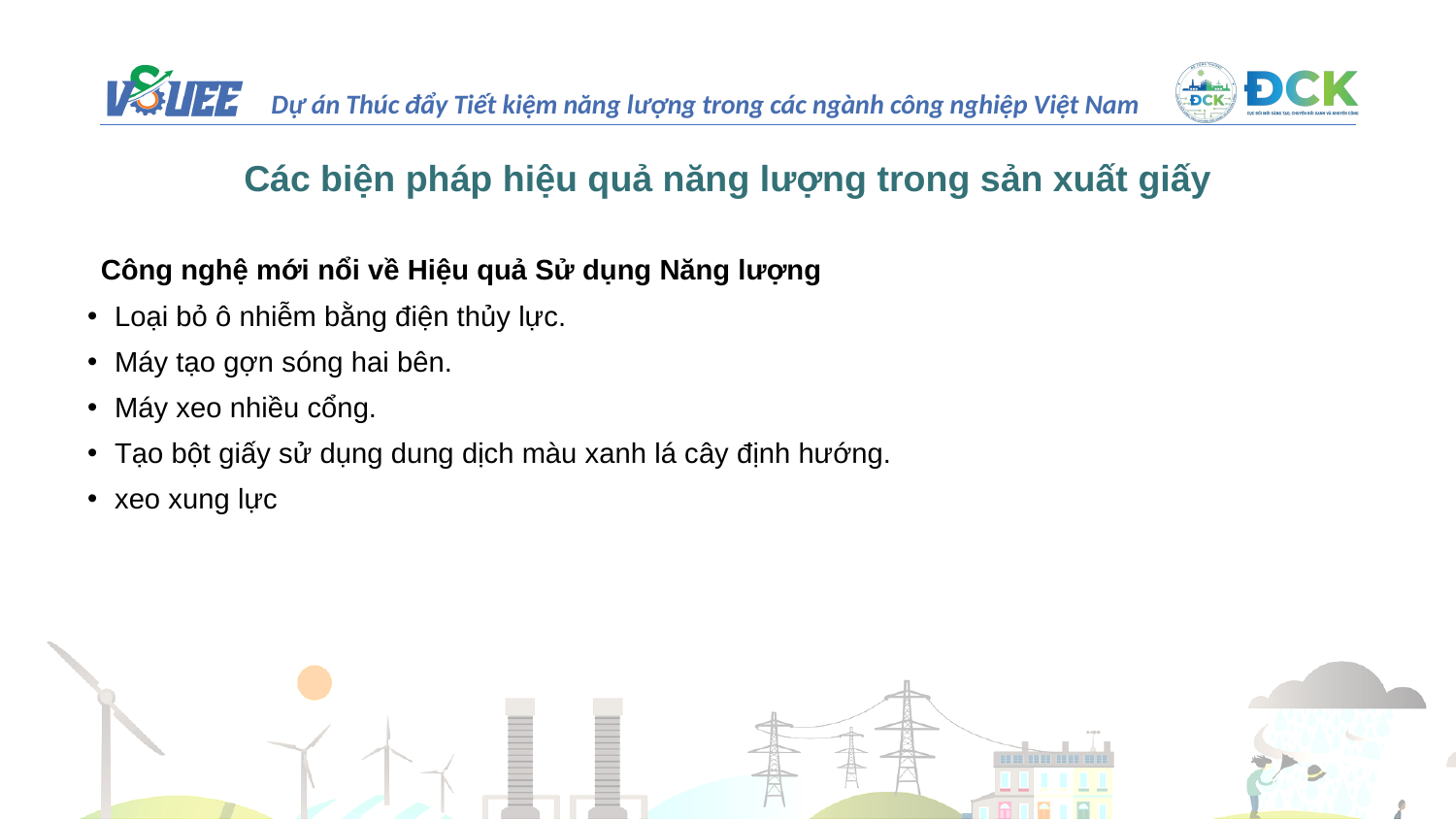

# Các biện pháp hiệu quả năng lượng trong sản xuất giấy
Công nghệ mới nổi về Hiệu quả Sử dụng Năng lượng
Loại bỏ ô nhiễm bằng điện thủy lực.
Máy tạo gợn sóng hai bên.
Máy xeo nhiều cổng.
Tạo bột giấy sử dụng dung dịch màu xanh lá cây định hướng.
xeo xung lực